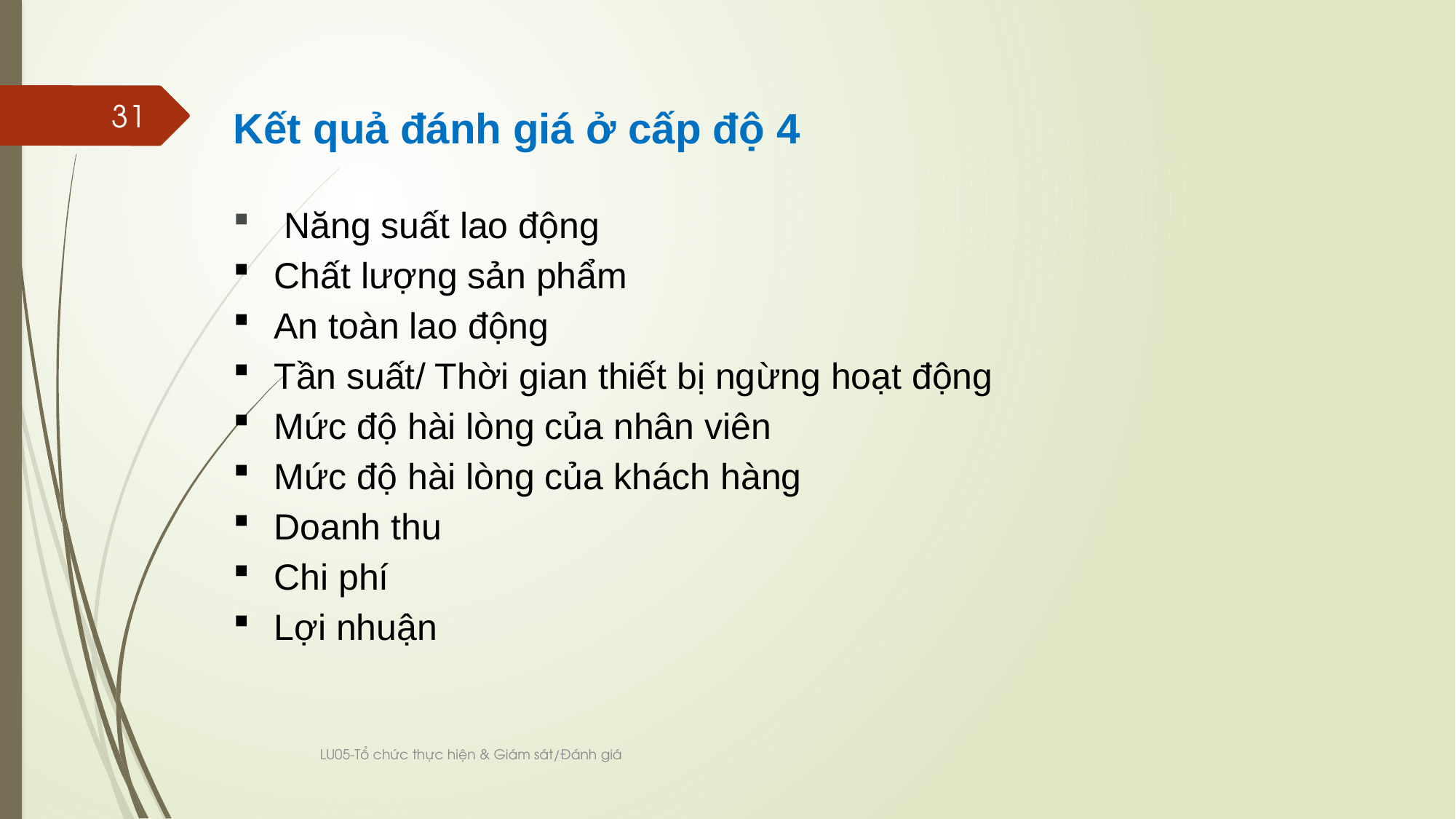

Kết quả đánh giá ở cấp độ 4

 Năng suất lao động
Chất lượng sản phẩm
An toàn lao động
Tần suất/ Thời gian thiết bị ngừng hoạt động
Mức độ hài lòng của nhân viên
Mức độ hài lòng của khách hàng
Doanh thu
Chi phí
Lợi nhuận
31
LU05-Tổ chức thực hiện & Giám sát/Đánh giá